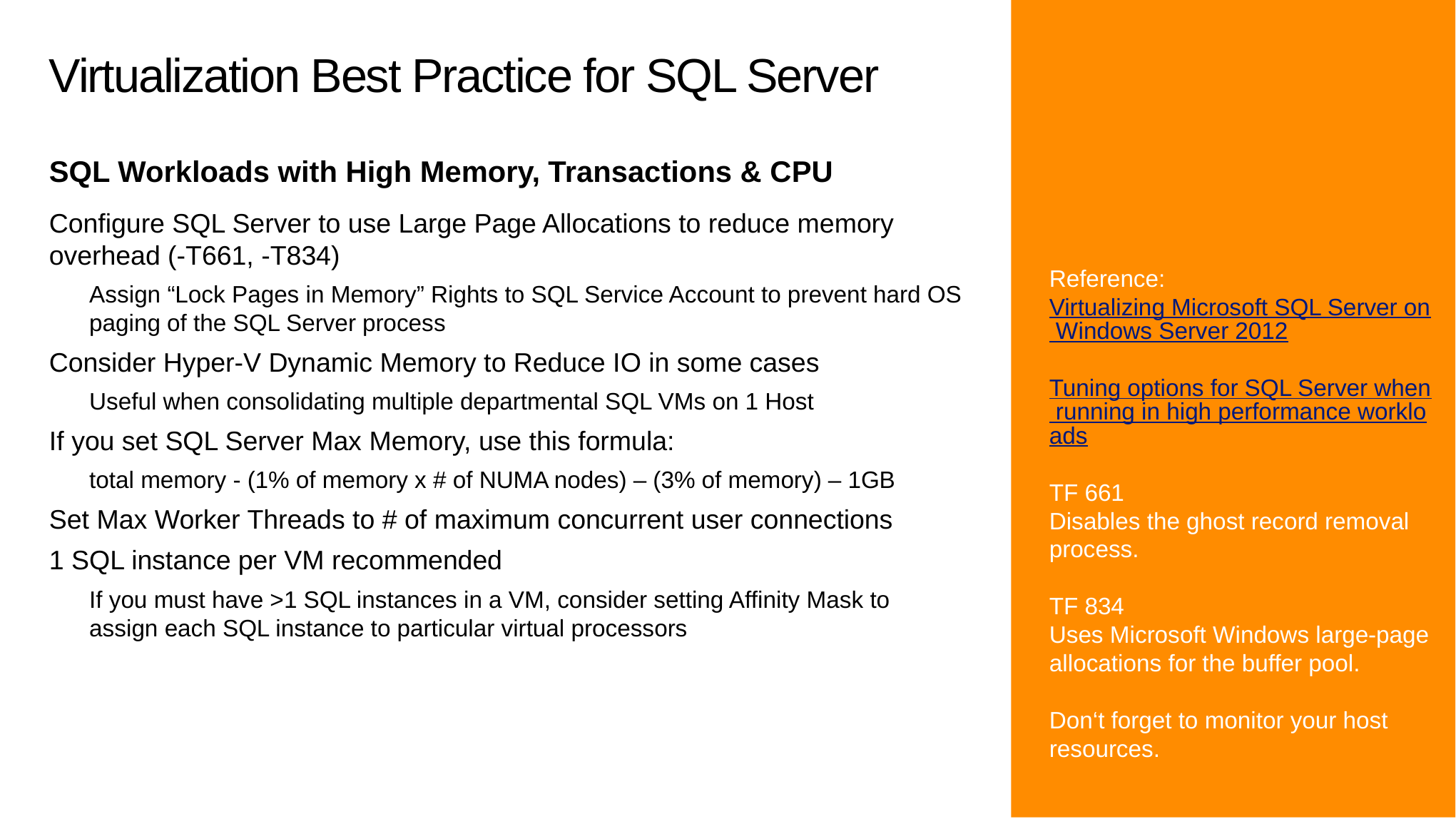

# Virtualization Best Practice for SQL Server
SQL Workloads with High Memory, Transactions & CPU
Configure SQL Server to use Large Page Allocations to reduce memory overhead (-T661, -T834)
Assign “Lock Pages in Memory” Rights to SQL Service Account to prevent hard OS paging of the SQL Server process
Consider Hyper-V Dynamic Memory to Reduce IO in some cases
Useful when consolidating multiple departmental SQL VMs on 1 Host
If you set SQL Server Max Memory, use this formula:
total memory - (1% of memory x # of NUMA nodes) – (3% of memory) – 1GB
Set Max Worker Threads to # of maximum concurrent user connections
1 SQL instance per VM recommended
If you must have >1 SQL instances in a VM, consider setting Affinity Mask to assign each SQL instance to particular virtual processors
Reference:
Virtualizing Microsoft SQL Server on Windows Server 2012

Tuning options for SQL Server when running in high performance workloads

TF 661
Disables the ghost record removal process.

TF 834
Uses Microsoft Windows large-page allocations for the buffer pool.

Don‘t forget to monitor your host resources.